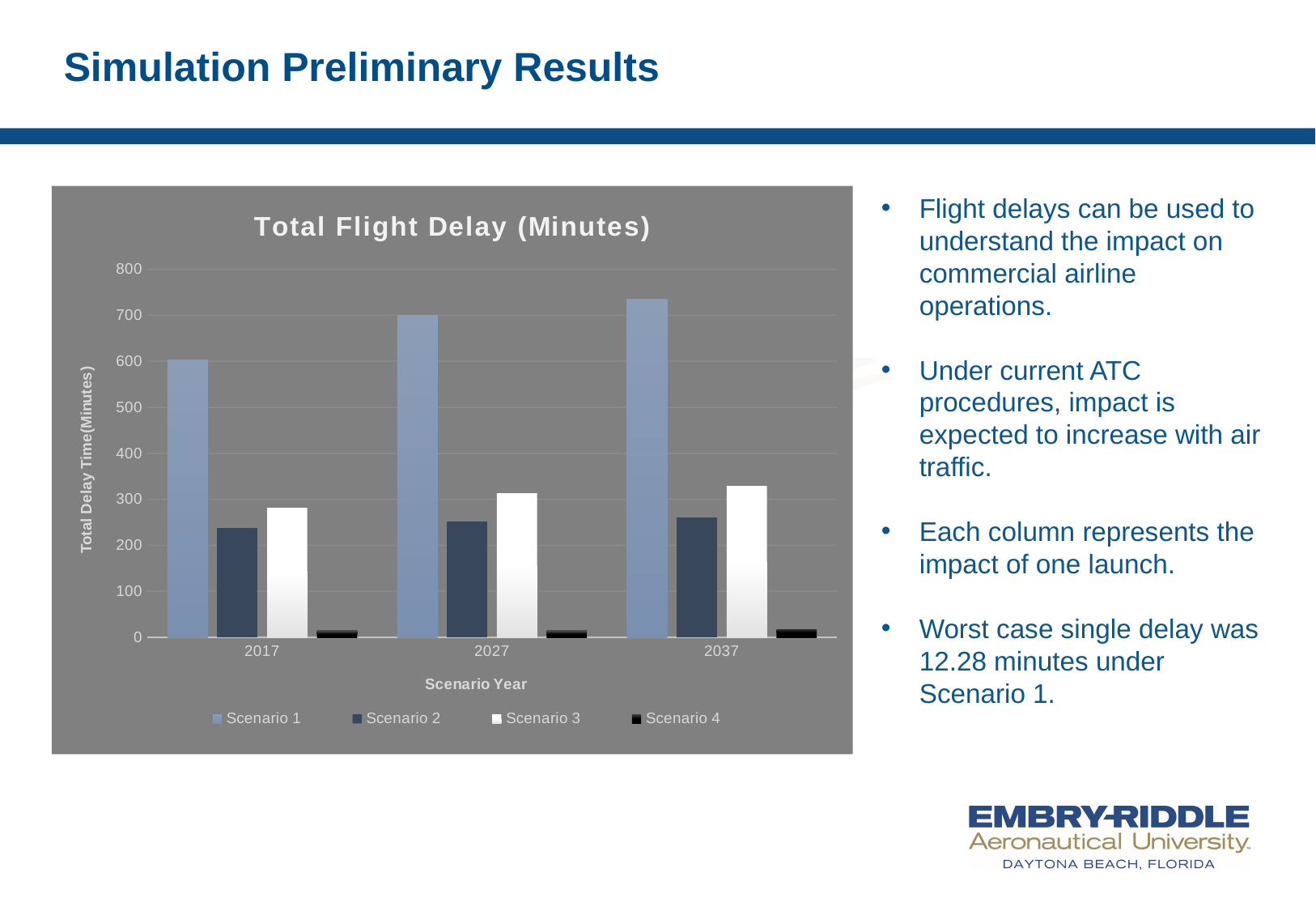

# Simulation Preliminary Results
Flight delays can be used to understand the impact on commercial airline operations.

Under current ATC procedures, impact is expected to increase with air traffic.

Each column represents the impact of one launch.

Worst case single delay was 12.28 minutes under Scenario 1.

### Chart: Total Flight Delay (Minutes)

| Category | Scenario 1 | Scenario 2 | Scenario 3 | Scenario 4 |
|---|---|---|---|---|
| 2017 | 602.4333333333333 | 237.13333333333333 | 281.65 | 15.1 |
| 2027 | 699.4833333333333 | 251.15 | 311.65 | 14.15 |
| 2037 | 735.5666666666667 | 259.8833333333333 | 328.21666666666664 | 16.716666666666665 |